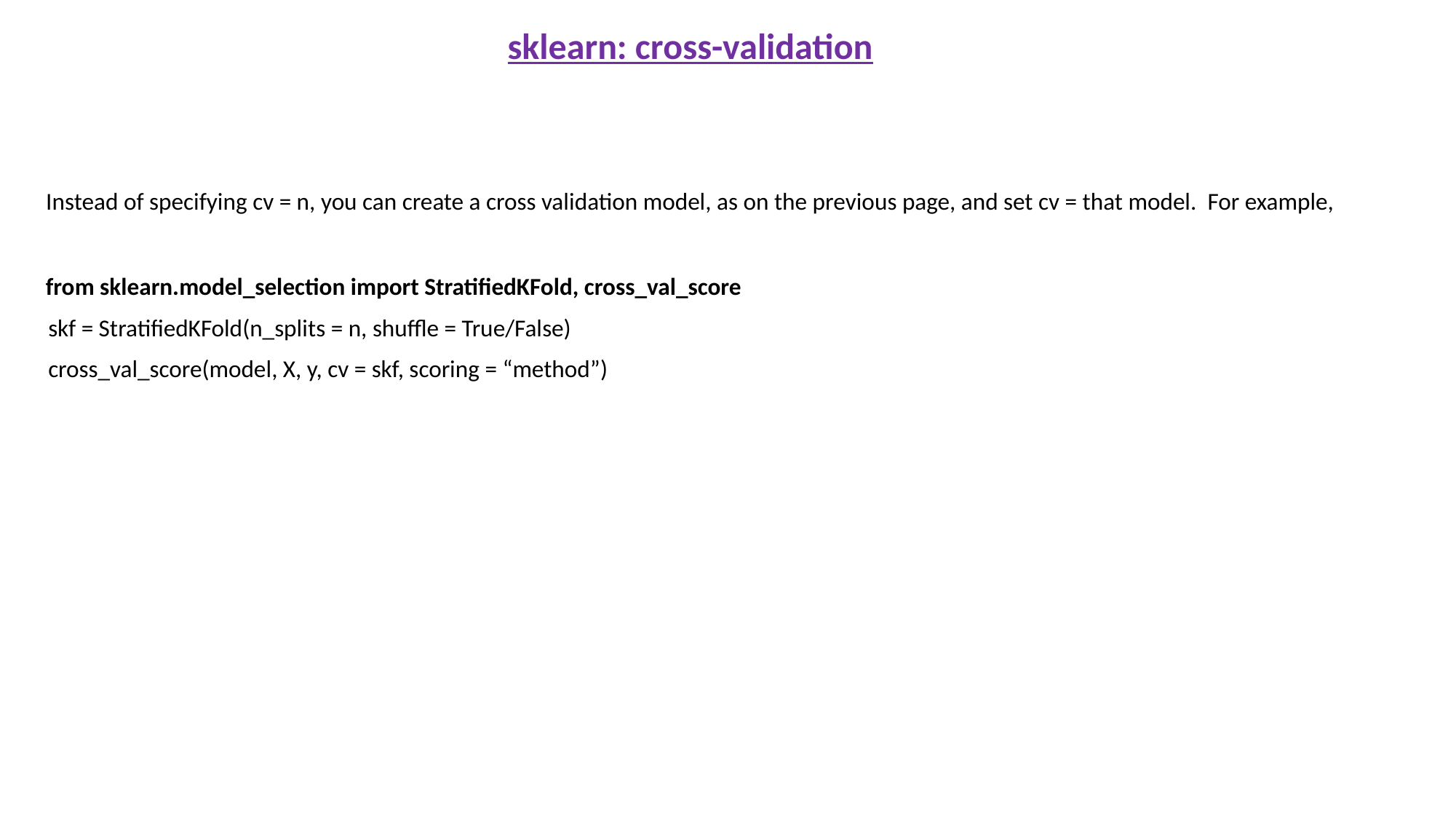

sklearn: cross-validation
Instead of specifying cv = n, you can create a cross validation model, as on the previous page, and set cv = that model.  For example,
from sklearn.model_selection import StratifiedKFold, cross_val_score
skf = StratifiedKFold(n_splits = n, shuffle = True/False)
cross_val_score(model, X, y, cv = skf, scoring = “method”)